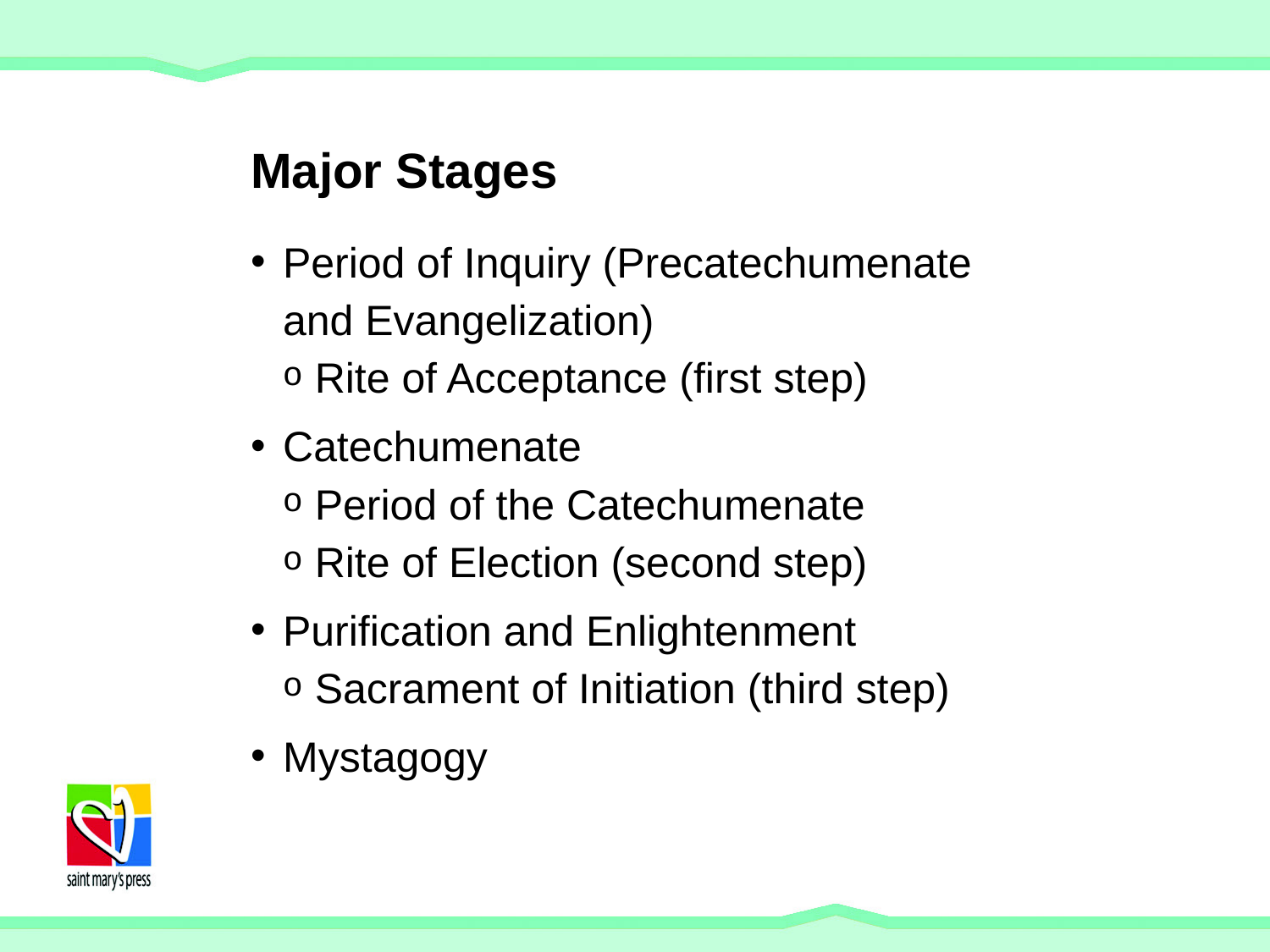

Major Stages
Period of Inquiry (Precatechumenate and Evangelization)
Rite of Acceptance (first step)
Catechumenate
Period of the Catechumenate
Rite of Election (second step)
Purification and Enlightenment
Sacrament of Initiation (third step)
Mystagogy